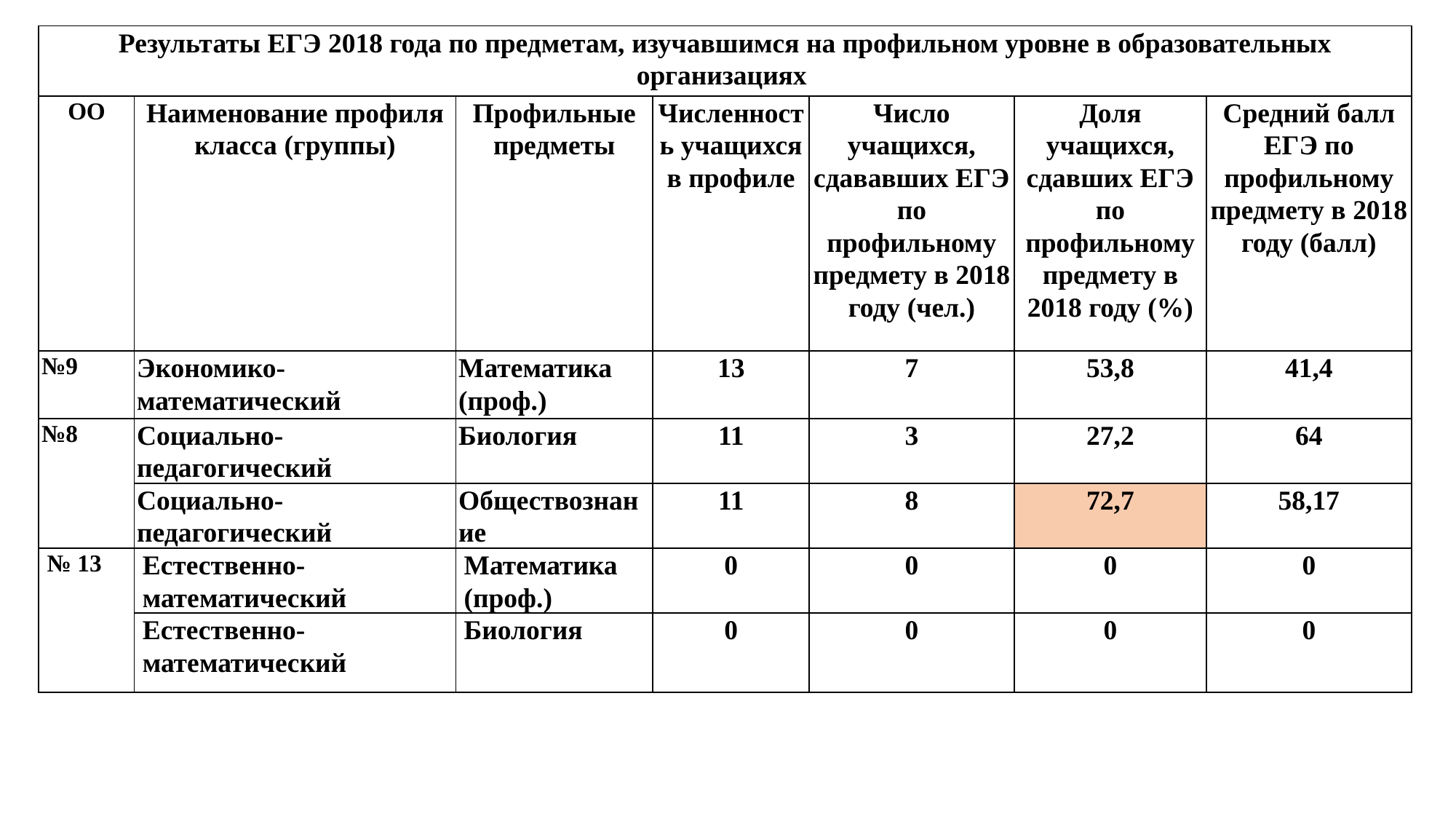

| Результаты ЕГЭ 2018 года по предметам, изучавшимся на профильном уровне в образовательных организациях |  |  |  |  |  |  |
| --- | --- | --- | --- | --- | --- | --- |
| ОО | Наименование профиля класса (группы) | Профильные предметы | Численность учащихся в профиле | Число учащихся, сдававших ЕГЭ по профильному предмету в 2018 году (чел.) | Доля учащихся, сдавших ЕГЭ по профильному предмету в 2018 году (%) | Средний балл ЕГЭ по профильному предмету в 2018 году (балл) |
| №9 | Экономико-математический | Математика (проф.) | 13 | 7 | 53,8 | 41,4 |
| №8 | Социально-педагогический | Биология | 11 | 3 | 27,2 | 64 |
|  | Социально-педагогический | Обществознание | 11 | 8 | 72,7 | 58,17 |
| № 13 | Естественно-математический | Математика (проф.) | 0 | 0 | 0 | 0 |
|  | Естественно-математический | Биология | 0 | 0 | 0 | 0 |